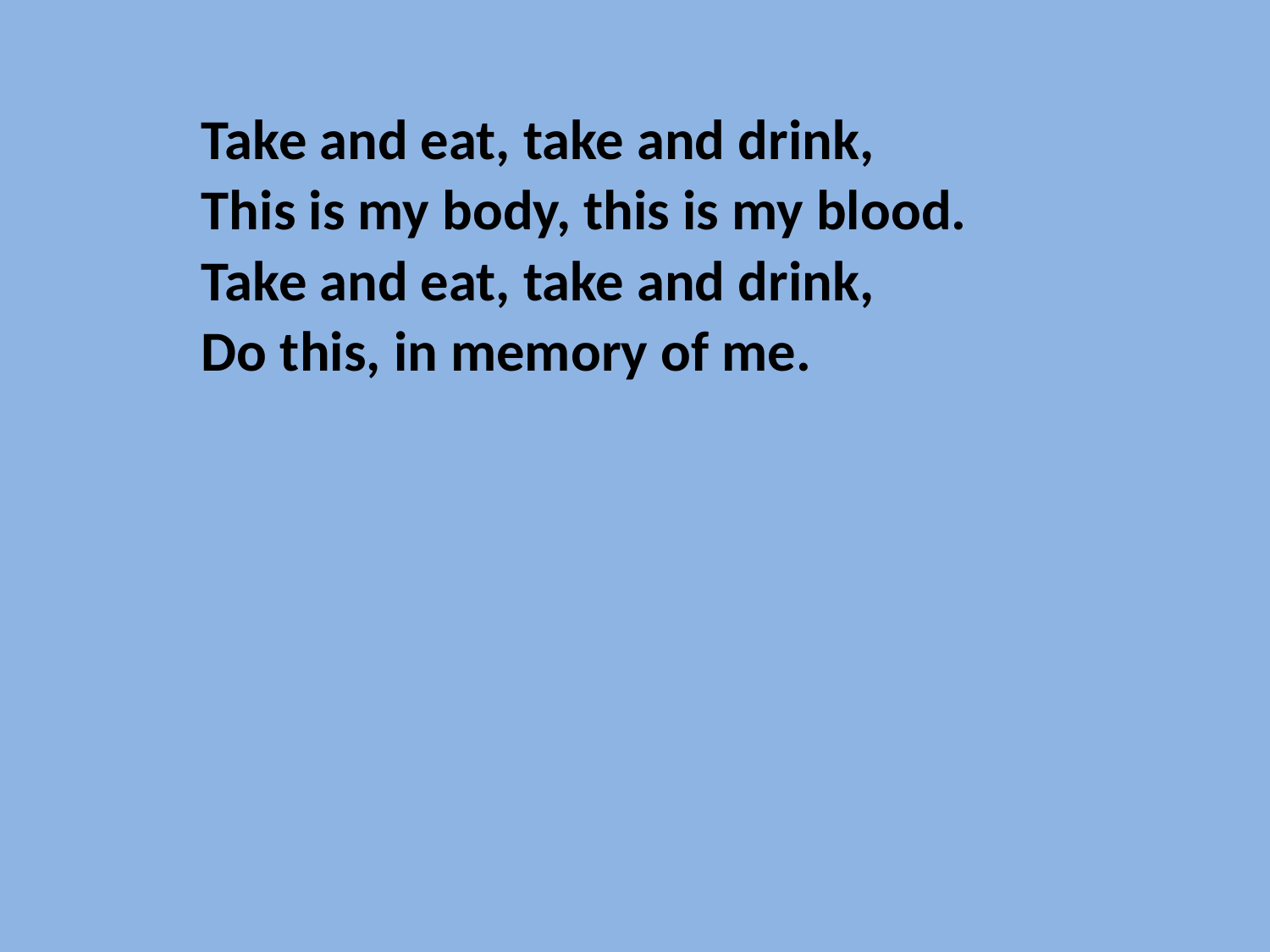

Take and eat, take and drink,
This is my body, this is my blood.
Take and eat, take and drink,
Do this, in memory of me.